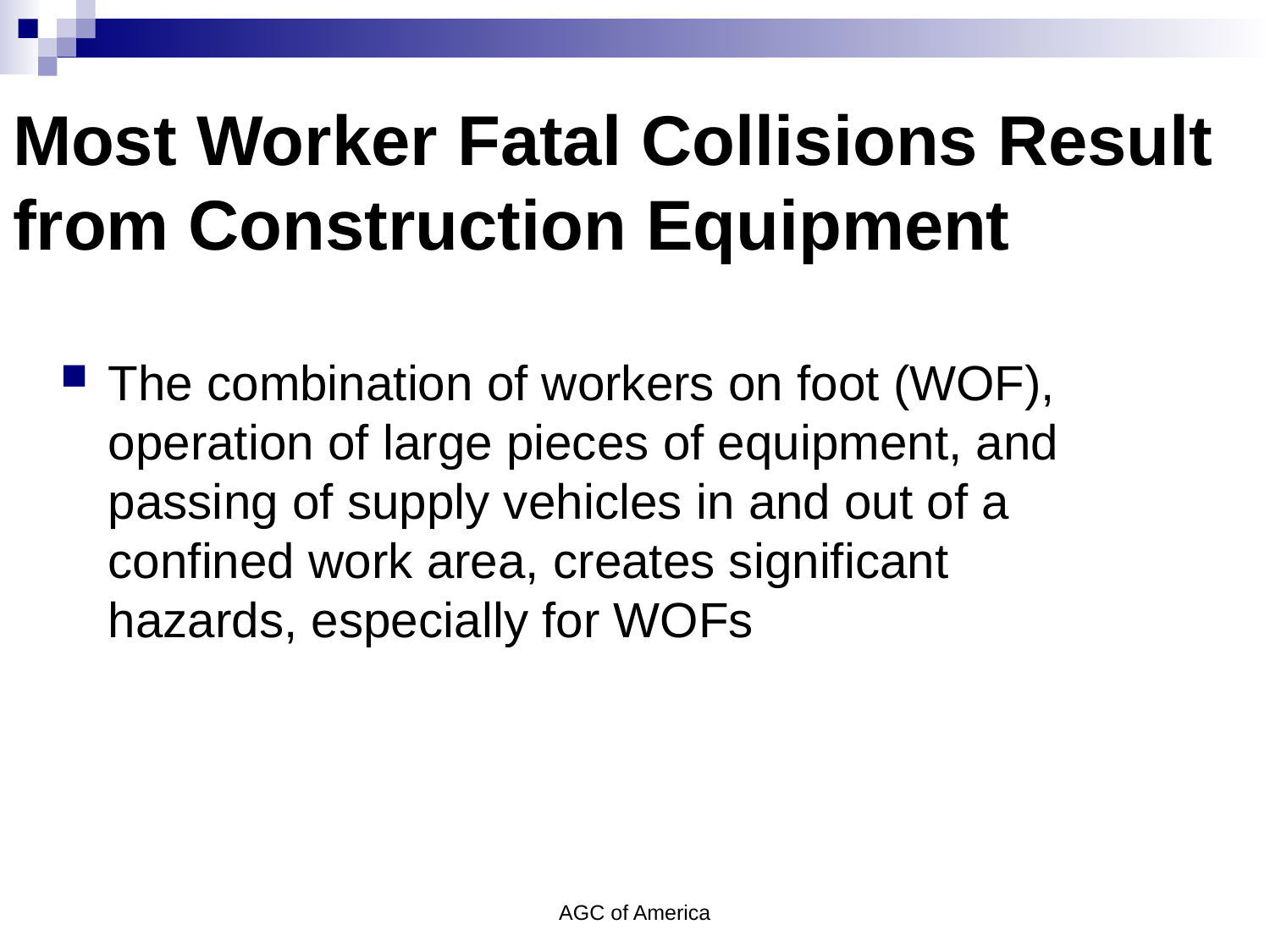

# Most Worker Fatal Collisions Result from Construction Equipment
The combination of workers on foot (WOF), operation of large pieces of equipment, and passing of supply vehicles in and out of a confined work area, creates significant hazards, especially for WOFs
AGC of America